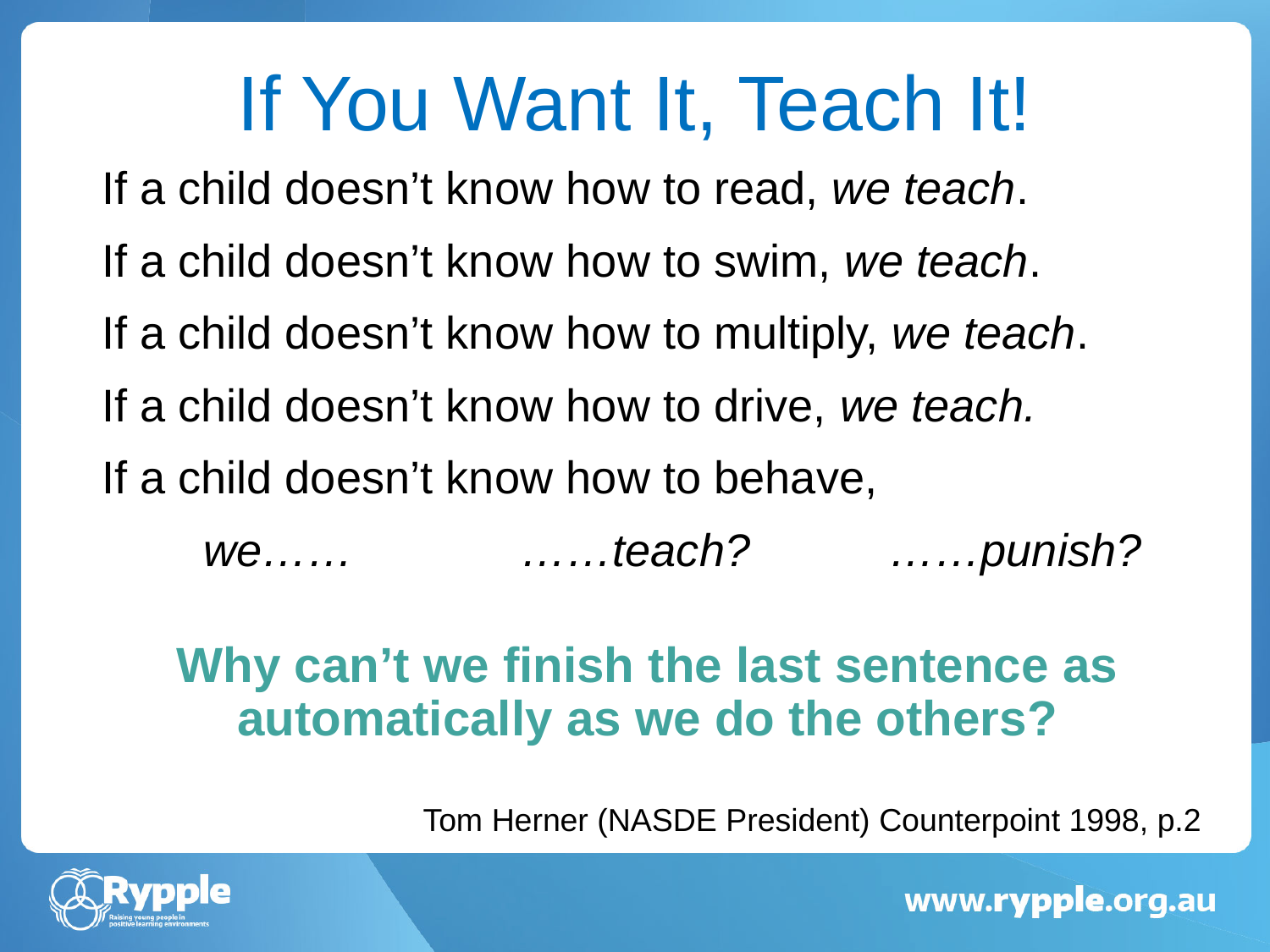

# If You Want It, Teach It!
If a child doesn’t know how to read, we teach.
If a child doesn’t know how to swim, we teach.
If a child doesn’t know how to multiply, we teach.
If a child doesn’t know how to drive, we teach.
If a child doesn’t know how to behave,
        we……  	   ……teach?  	  ……punish?
Why can’t we finish the last sentence as automatically as we do the others?
Tom Herner (NASDE President) Counterpoint 1998, p.2